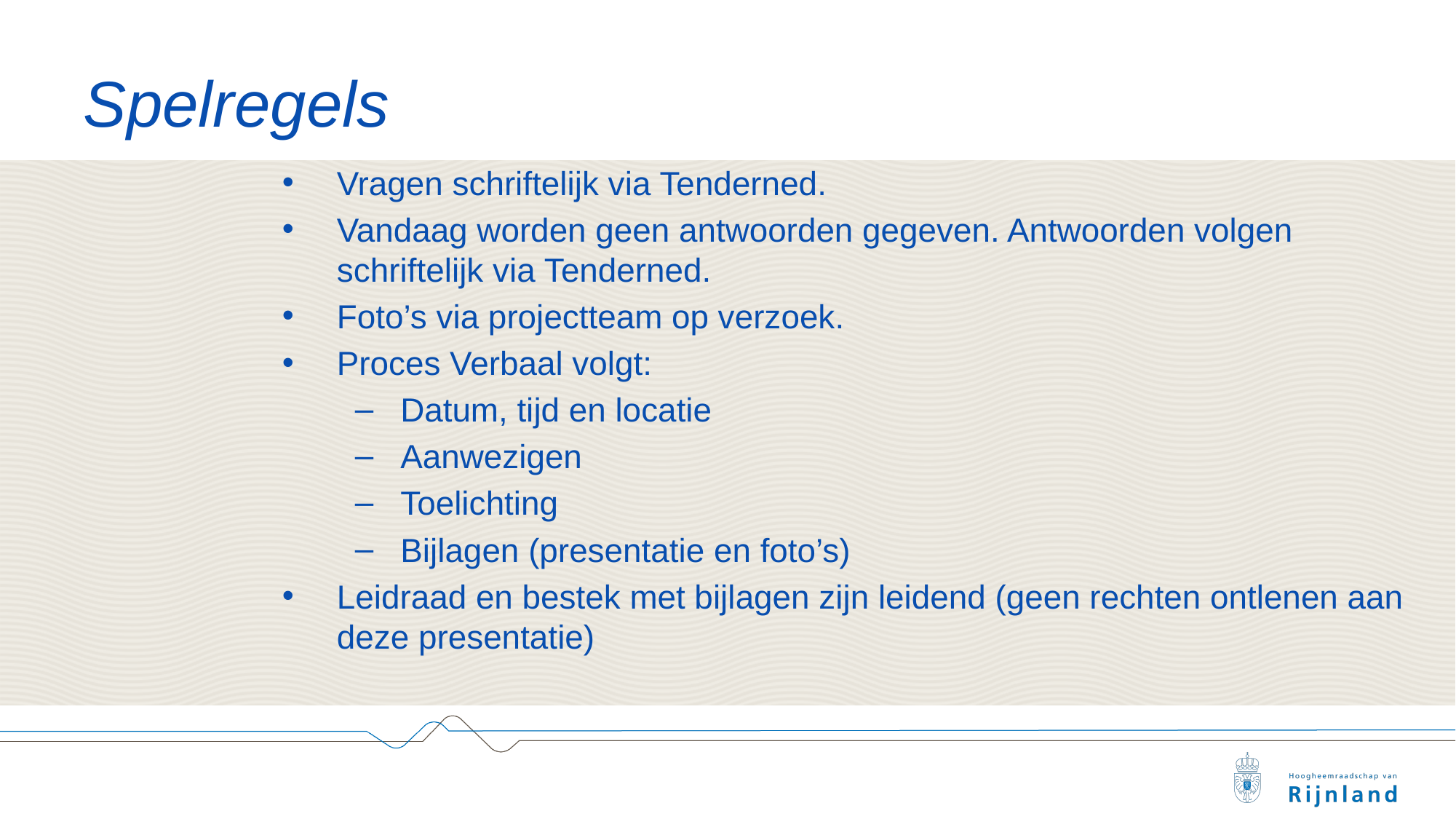

# Spelregels
Vragen schriftelijk via Tenderned.
Vandaag worden geen antwoorden gegeven. Antwoorden volgen schriftelijk via Tenderned.
Foto’s via projectteam op verzoek.
Proces Verbaal volgt:
Datum, tijd en locatie
Aanwezigen
Toelichting
Bijlagen (presentatie en foto’s)
Leidraad en bestek met bijlagen zijn leidend (geen rechten ontlenen aan deze presentatie)